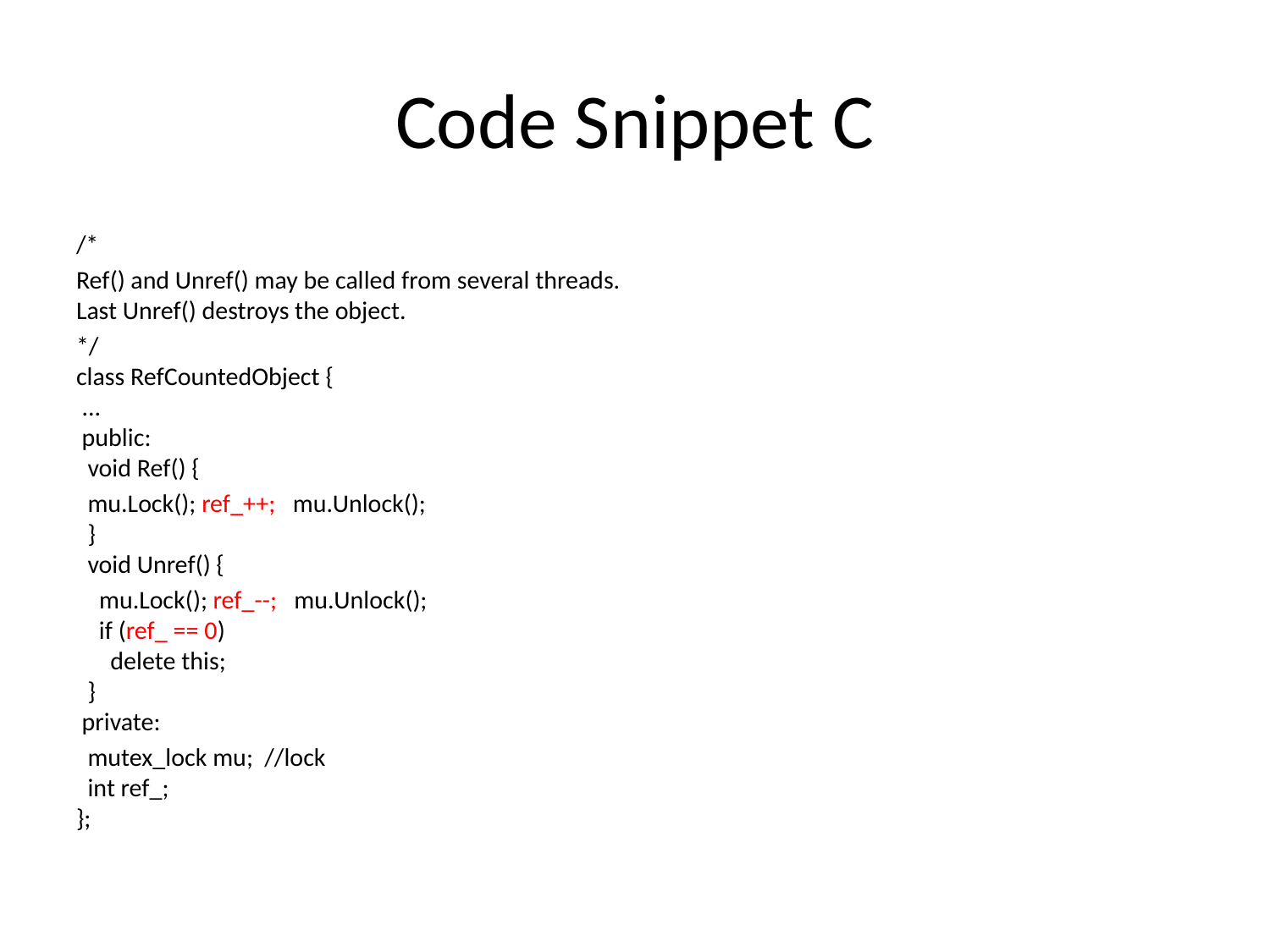

# Code Snippet C
/*
Ref() and Unref() may be called from several threads.
Last Unref() destroys the object.
*/
class RefCountedObject {
 ...
 public:
  void Ref() {
  mu.Lock(); ref_++;   mu.Unlock();
  }
  void Unref() {
    mu.Lock(); ref_--;   mu.Unlock();
    if (ref_ == 0)  
      delete this;
  }
 private:
  mutex_lock mu;  //lock
  int ref_;
};